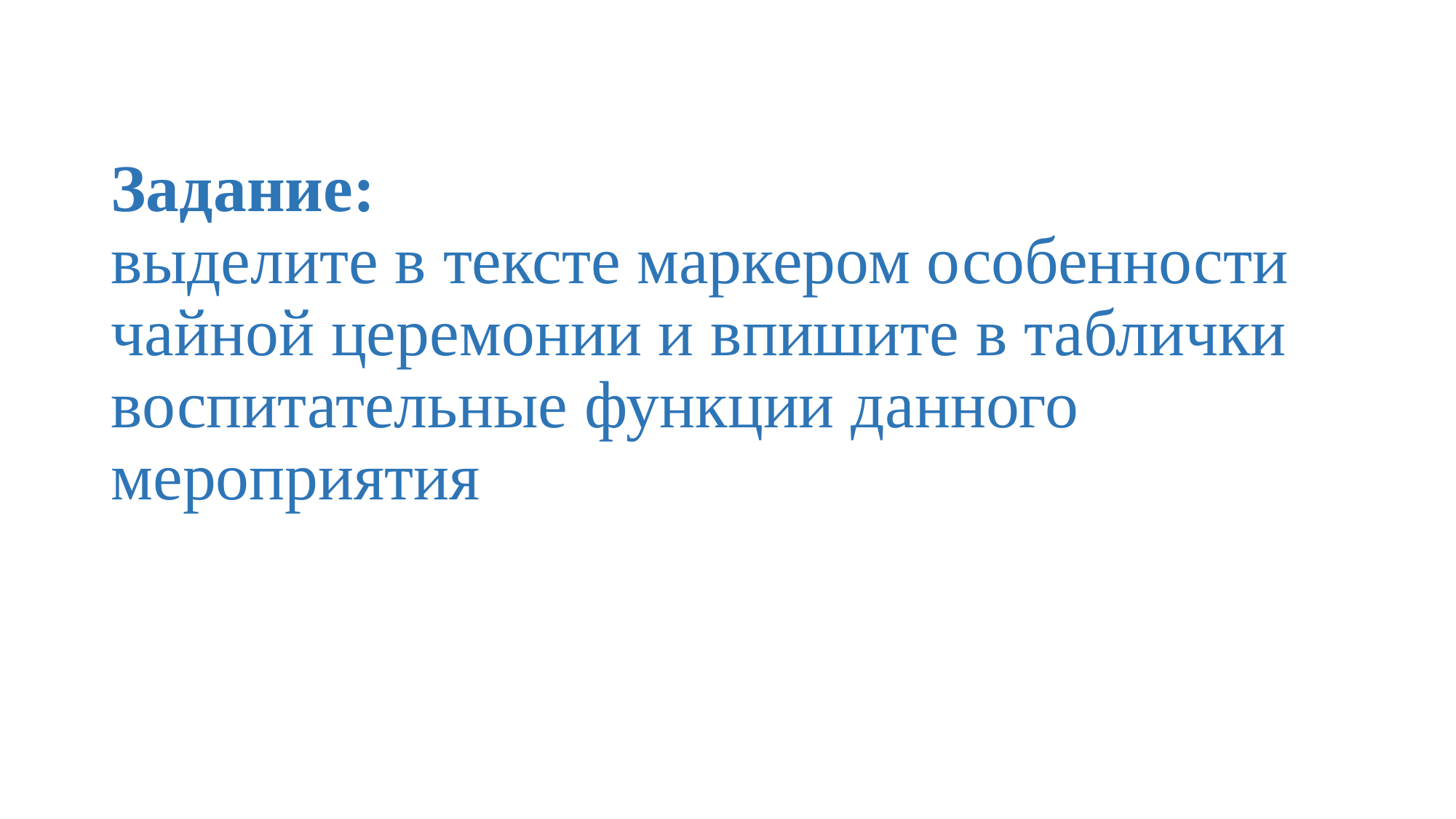

# Задание: выделите в тексте маркером особенности чайной церемонии и впишите в таблички воспитательные функции данного мероприятия